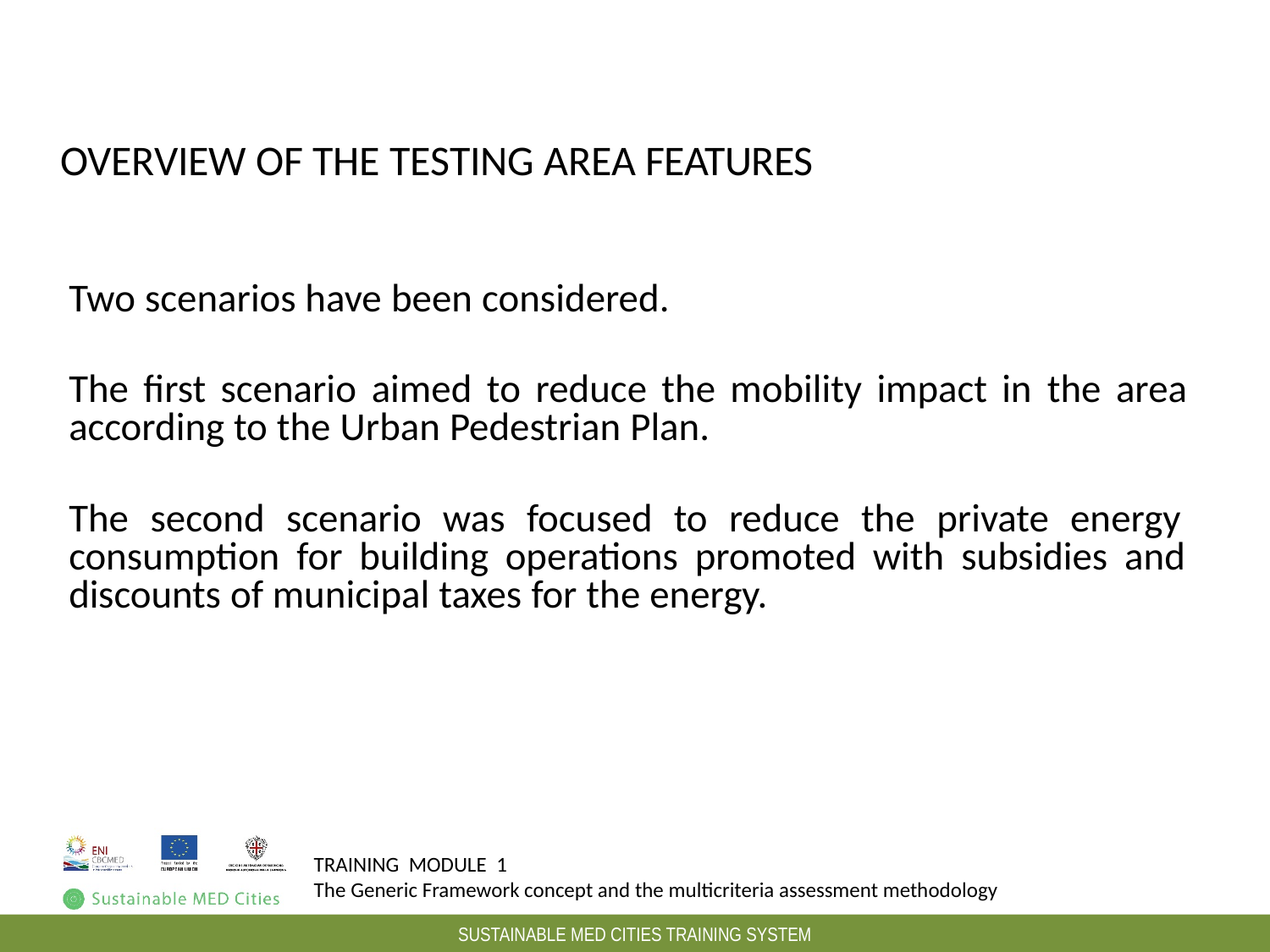

OVERVIEW OF THE TESTING AREA FEATURES
Two scenarios have been considered.

The first scenario aimed to reduce the mobility impact in the area  according to the Urban Pedestrian Plan.

The second scenario was focused to reduce the private energy  consumption for building operations promoted with subsidies and  discounts of municipal taxes for the energy.